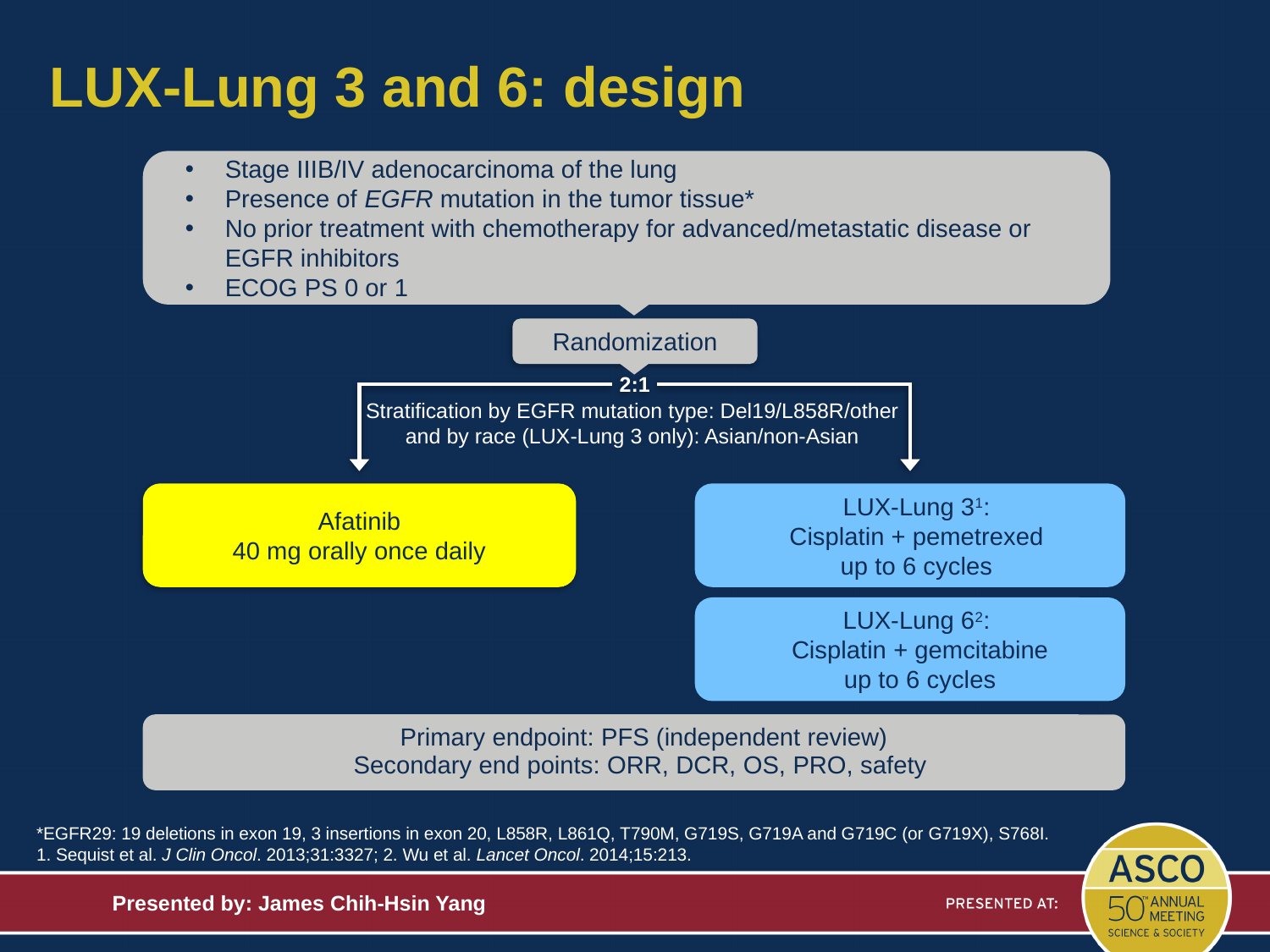

# LUX-Lung 3 and 6: design
Stage IIIB/IV adenocarcinoma of the lung
Presence of EGFR mutation in the tumor tissue*
No prior treatment with chemotherapy for advanced/metastatic disease or EGFR inhibitors
ECOG PS 0 or 1

Randomization
2:1

Stratification by EGFR mutation type: Del19/L858R/other
and by race (LUX-Lung 3 only): Asian/non-Asian
Afatinib
40 mg orally once daily
LUX-Lung 31:
Cisplatin + pemetrexed
up to 6 cycles
LUX-Lung 62:
Cisplatin + gemcitabine
up to 6 cycles
Primary endpoint: PFS (independent review)
Secondary end points: ORR, DCR, OS, PRO, safety
*EGFR29: 19 deletions in exon 19, 3 insertions in exon 20, L858R, L861Q, T790M, G719S, G719A and G719C (or G719X), S768I.
1. Sequist et al. J Clin Oncol. 2013;31:3327; 2. Wu et al. Lancet Oncol. 2014;15:213.
Presented by: James Chih-Hsin Yang